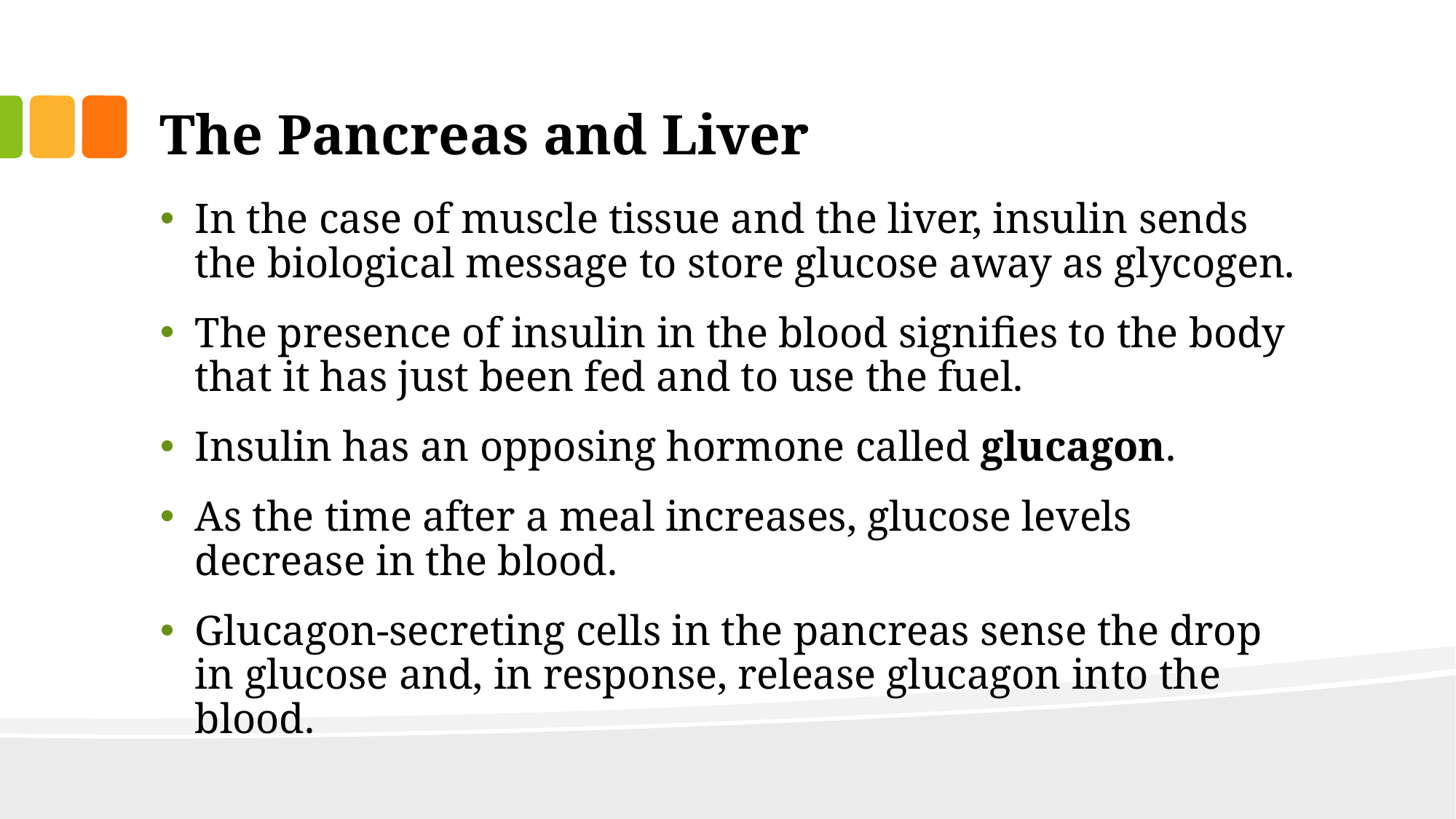

# The Pancreas and Liver
In the case of muscle tissue and the liver, insulin sends the biological message to store glucose away as glycogen.
The presence of insulin in the blood signifies to the body that it has just been fed and to use the fuel.
Insulin has an opposing hormone called glucagon.
As the time after a meal increases, glucose levels decrease in the blood.
Glucagon-secreting cells in the pancreas sense the drop in glucose and, in response, release glucagon into the blood.